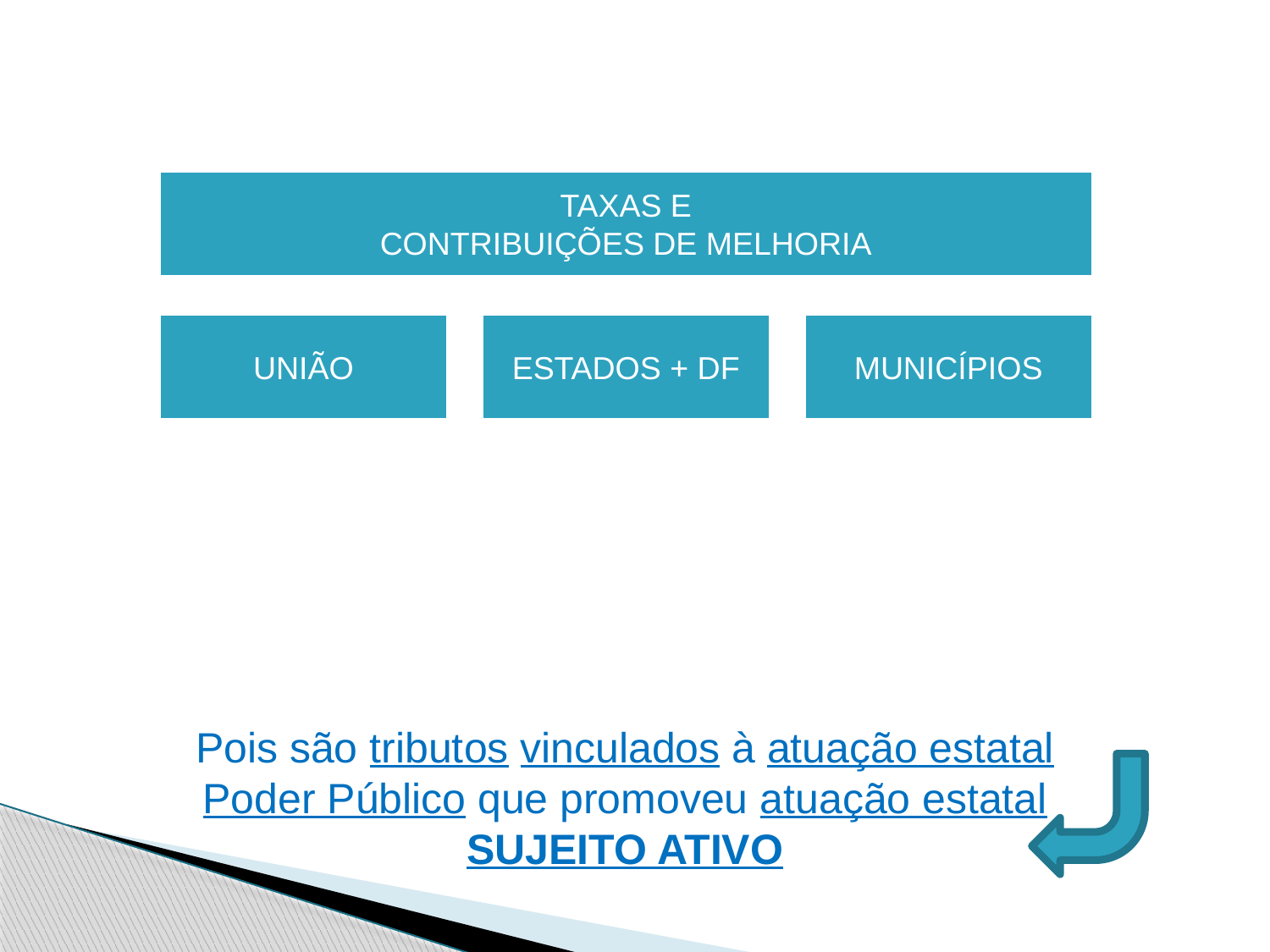

TAXAS E
CONTRIBUIÇÕES DE MELHORIA
UNIÃO
ESTADOS + DF
MUNICÍPIOS
# COMPETÊNCIA COMUM
Pois são tributos vinculados à atuação estatal
Poder Público que promoveu atuação estatal
SUJEITO ATIVO